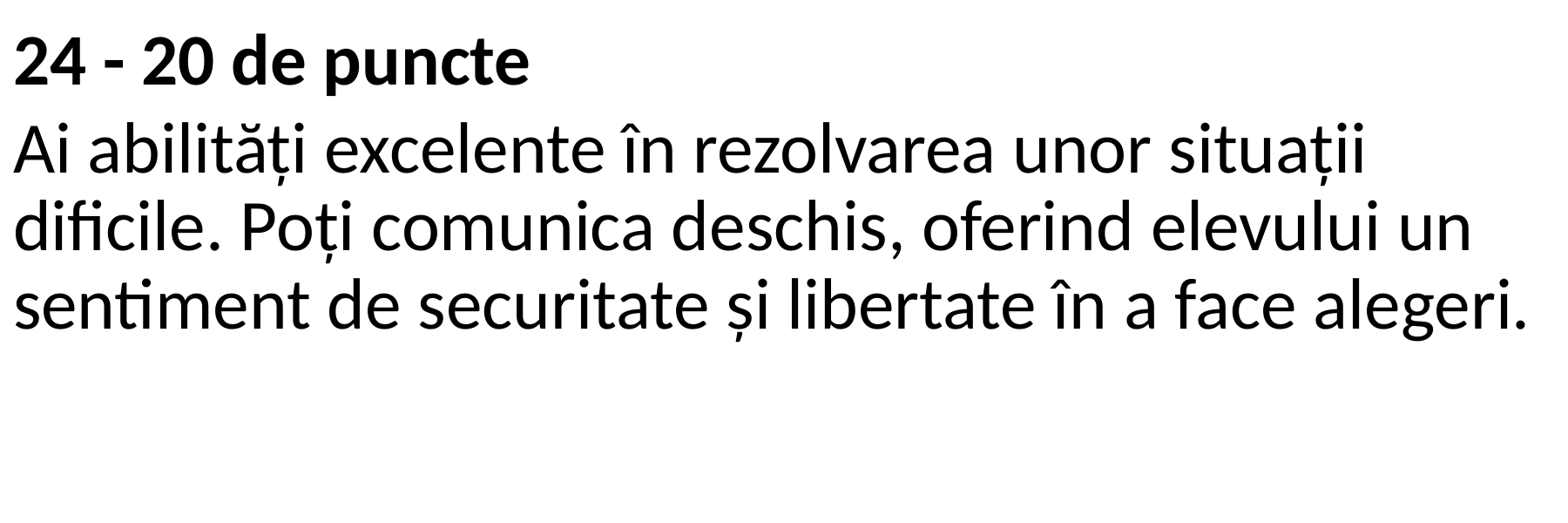

24 - 20 de puncte
Ai abilități excelente în rezolvarea unor situații dificile. Poți comunica deschis, oferind elevului un sentiment de securitate și libertate în a face alegeri.